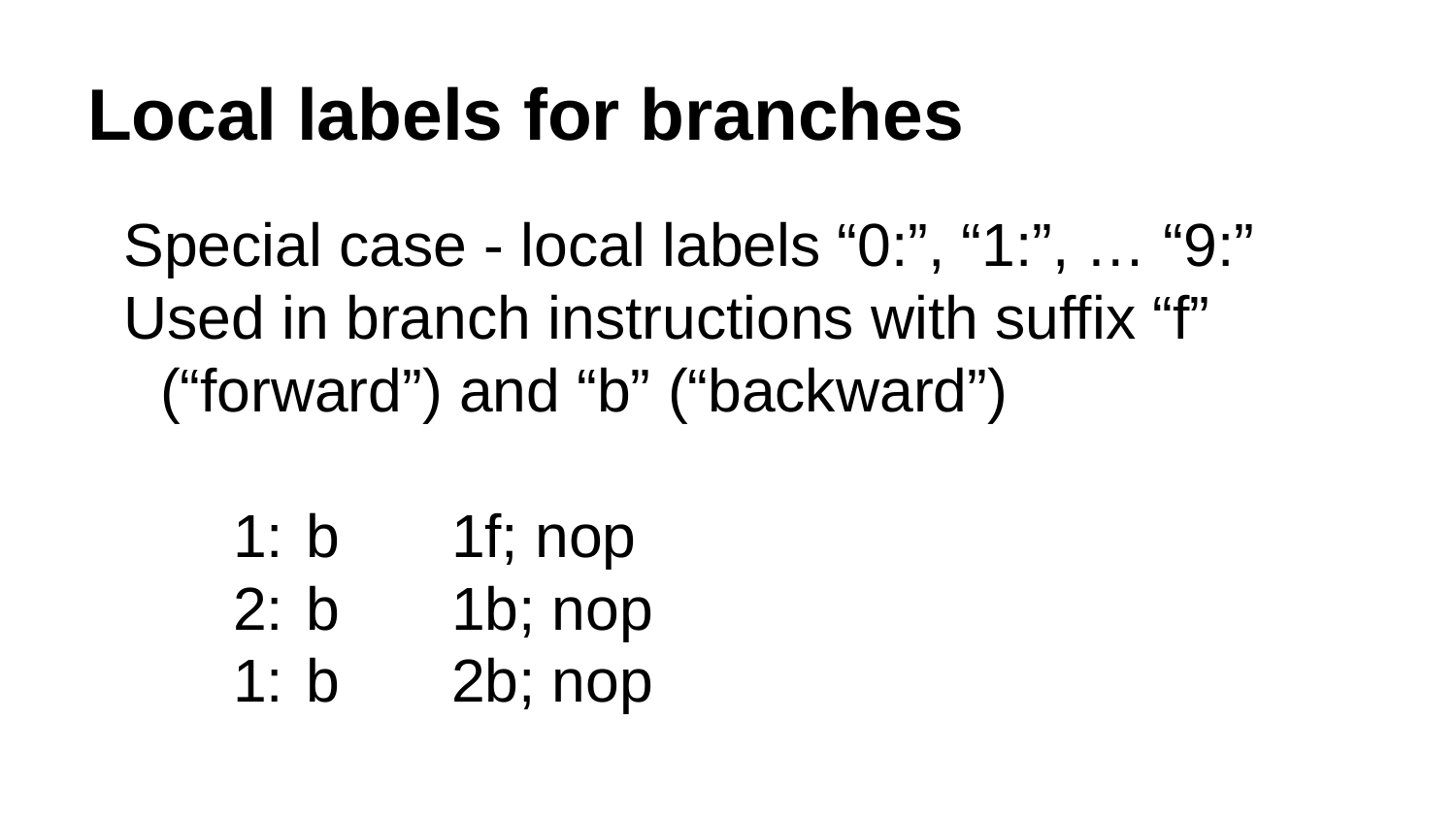

# Local labels for branches
Special case - local labels “0:”, “1:”, … “9:”
Used in branch instructions with suffix “f” (“forward”) and “b” (“backward”)

1:	b	1f; nop
2:	b	1b; nop
1:	b	2b; nop